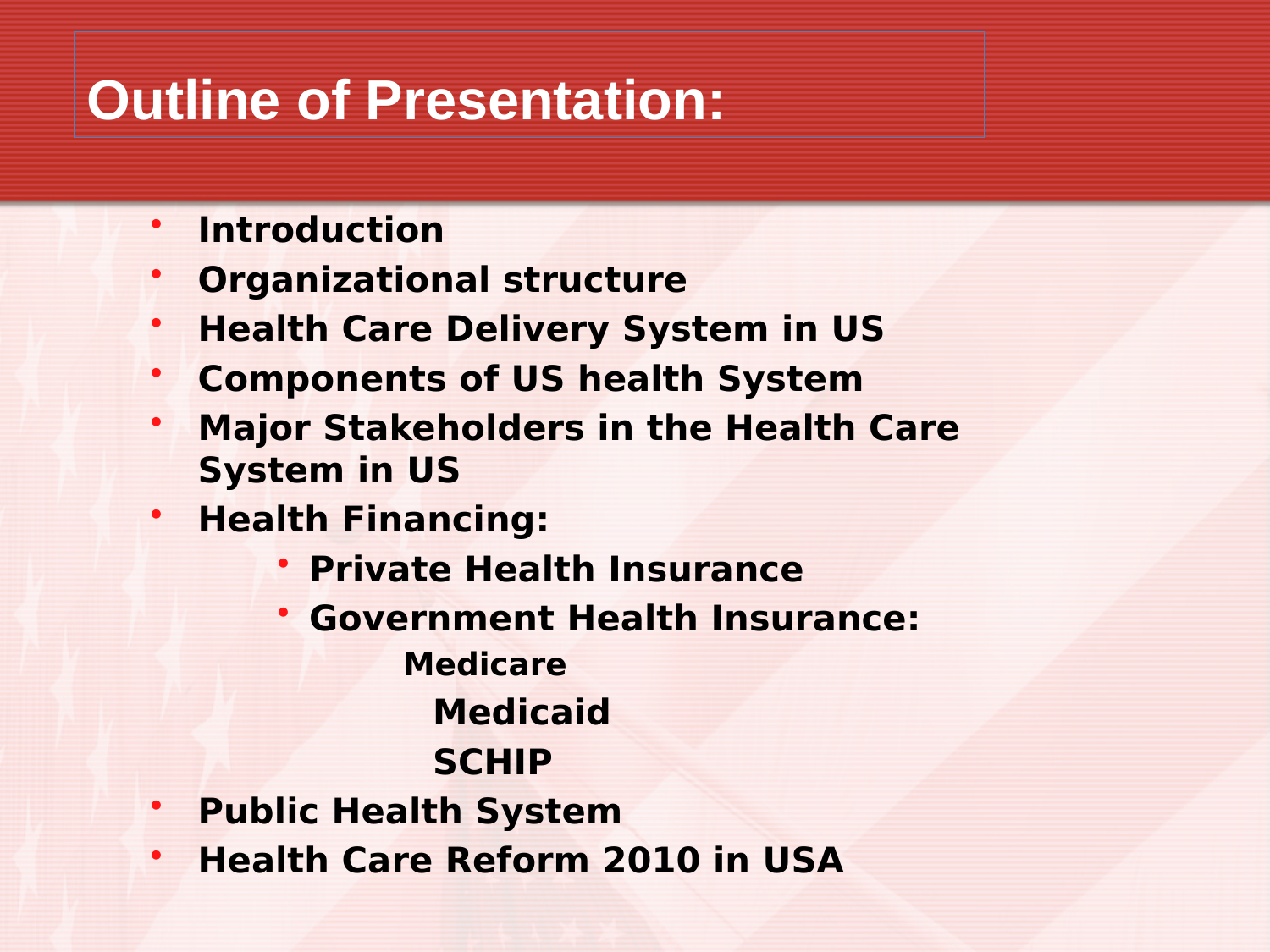

# Outline of Presentation:
Introduction
Organizational structure
Health Care Delivery System in US
Components of US health System
Major Stakeholders in the Health Care System in US
Health Financing:
Private Health Insurance
Government Health Insurance:
                       Medicare
                       Medicaid
                       SCHIP
Public Health System
Health Care Reform 2010 in USA